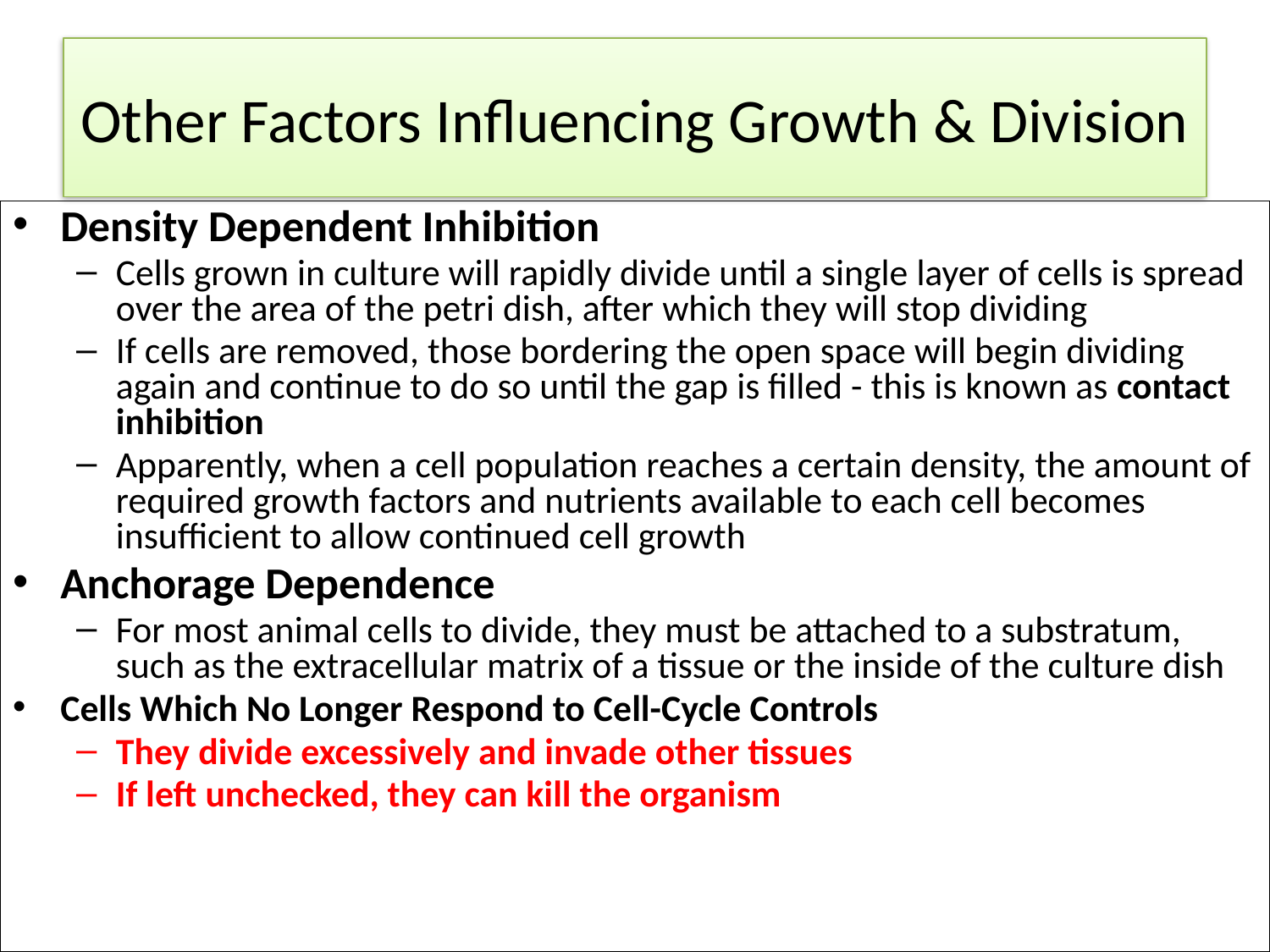

# Other Factors Influencing Growth & Division
Density Dependent Inhibition
Cells grown in culture will rapidly divide until a single layer of cells is spread over the area of the petri dish, after which they will stop dividing
If cells are removed, those bordering the open space will begin dividing again and continue to do so until the gap is filled - this is known as contact inhibition
Apparently, when a cell population reaches a certain density, the amount of required growth factors and nutrients available to each cell becomes insufficient to allow continued cell growth
Anchorage Dependence
For most animal cells to divide, they must be attached to a substratum, such as the extracellular matrix of a tissue or the inside of the culture dish
Cells Which No Longer Respond to Cell-Cycle Controls
They divide excessively and invade other tissues
If left unchecked, they can kill the organism